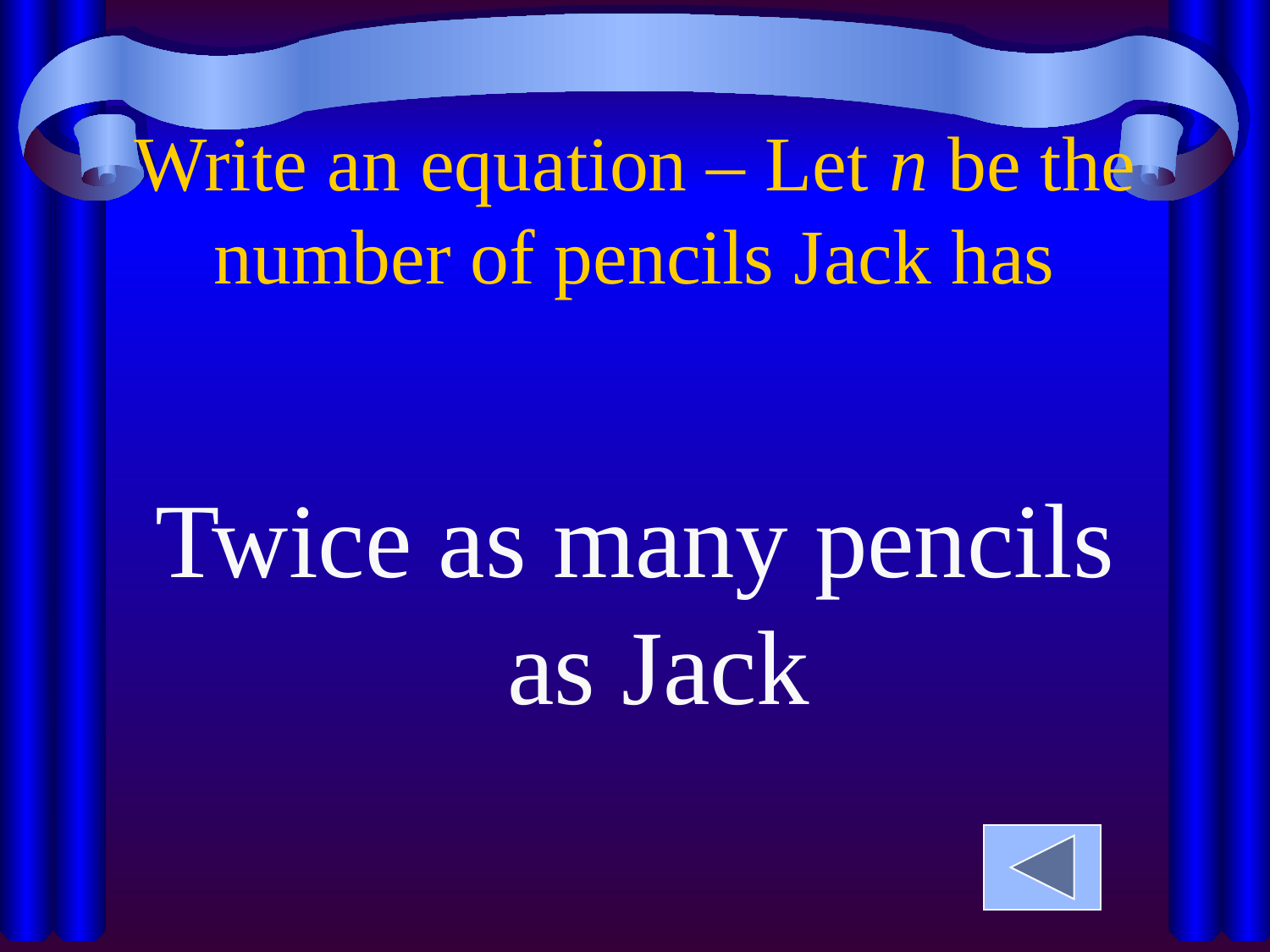

Write an equation – Let n be the number of pencils Jack has

Twice as many pencils as Jack